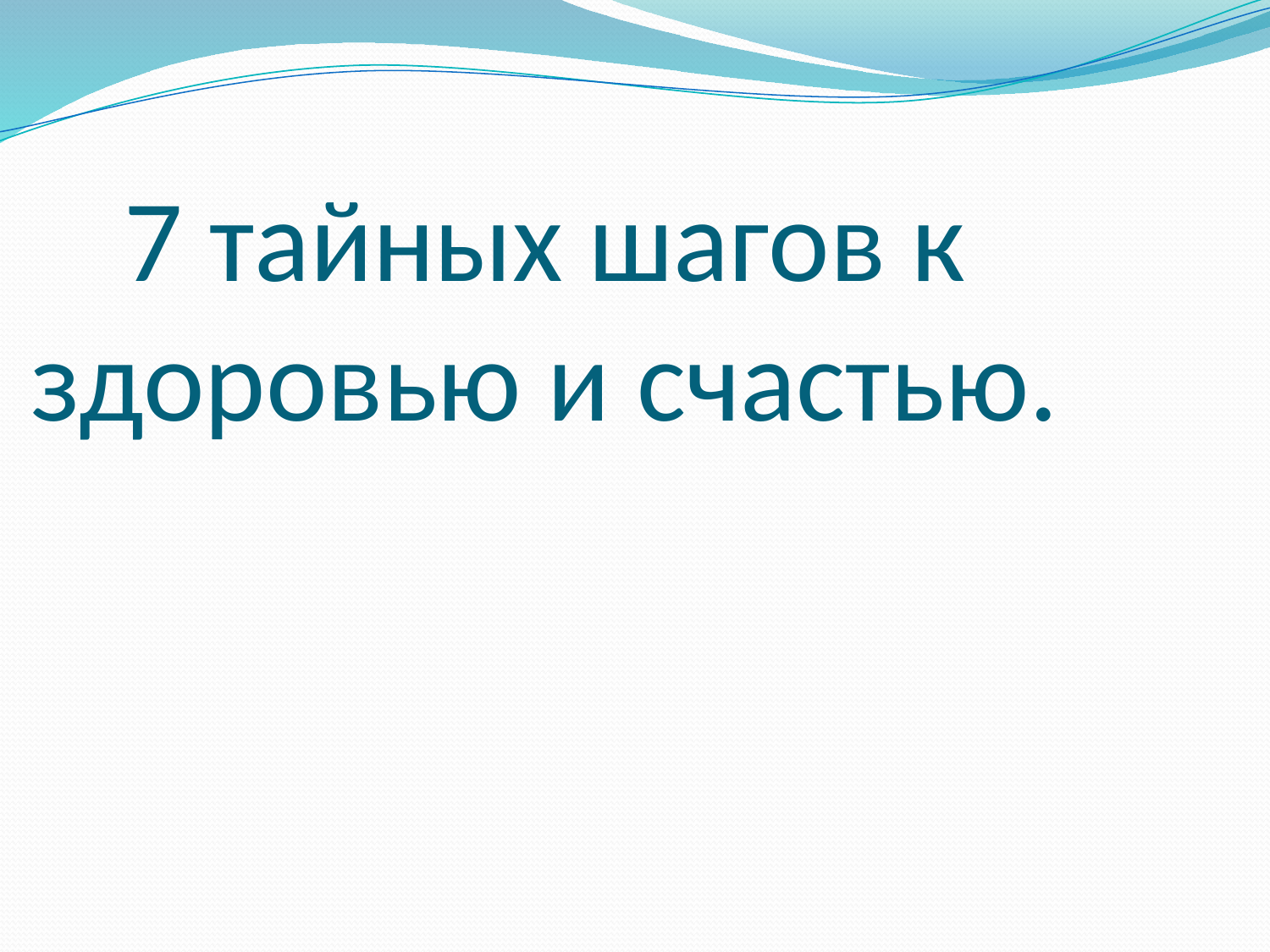

7 тайных шагов к здоровью и счастью.